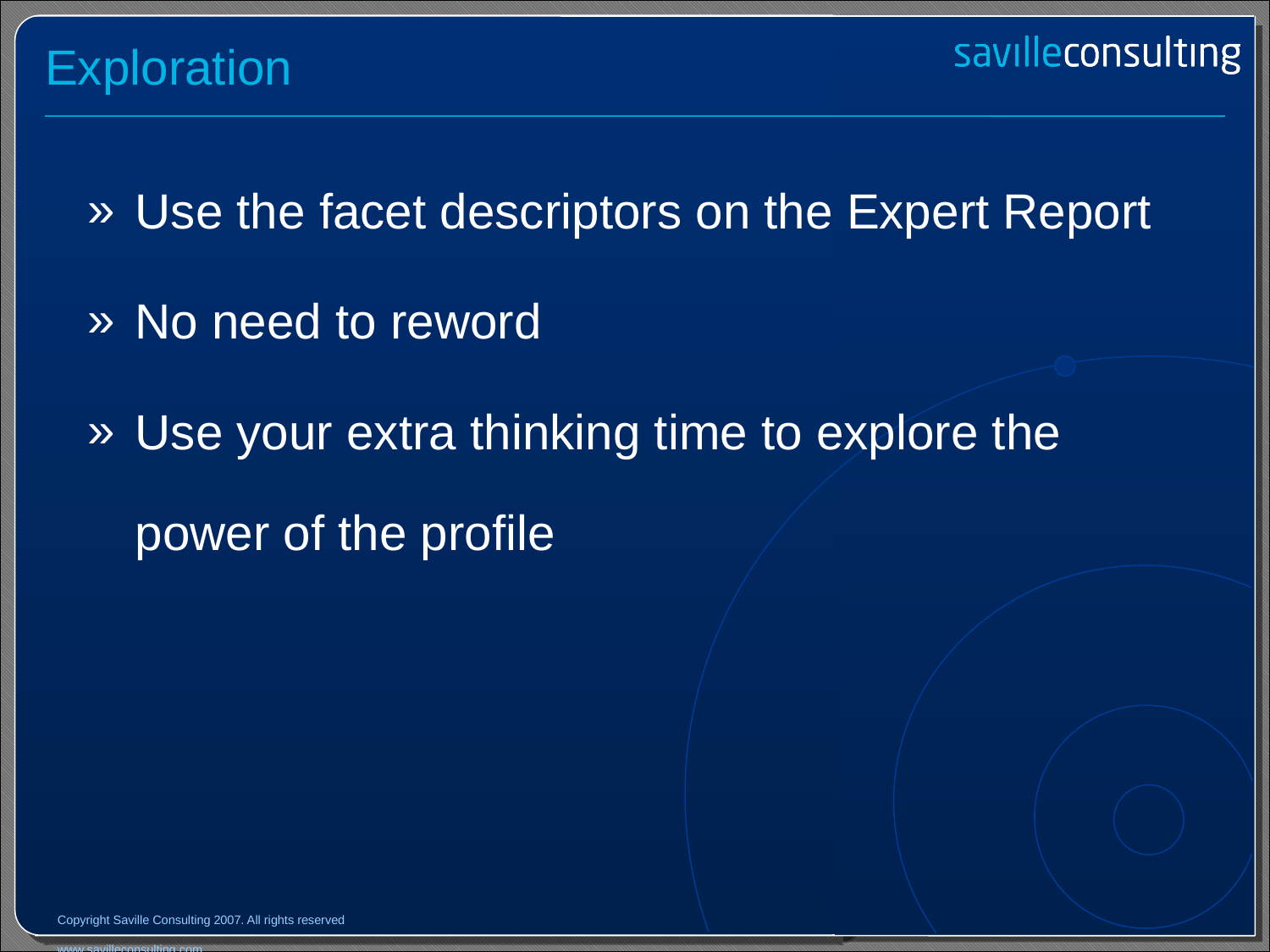

# Exploration
Use the facet descriptors on the Expert Report
No need to reword
Use your extra thinking time to explore the power of the profile